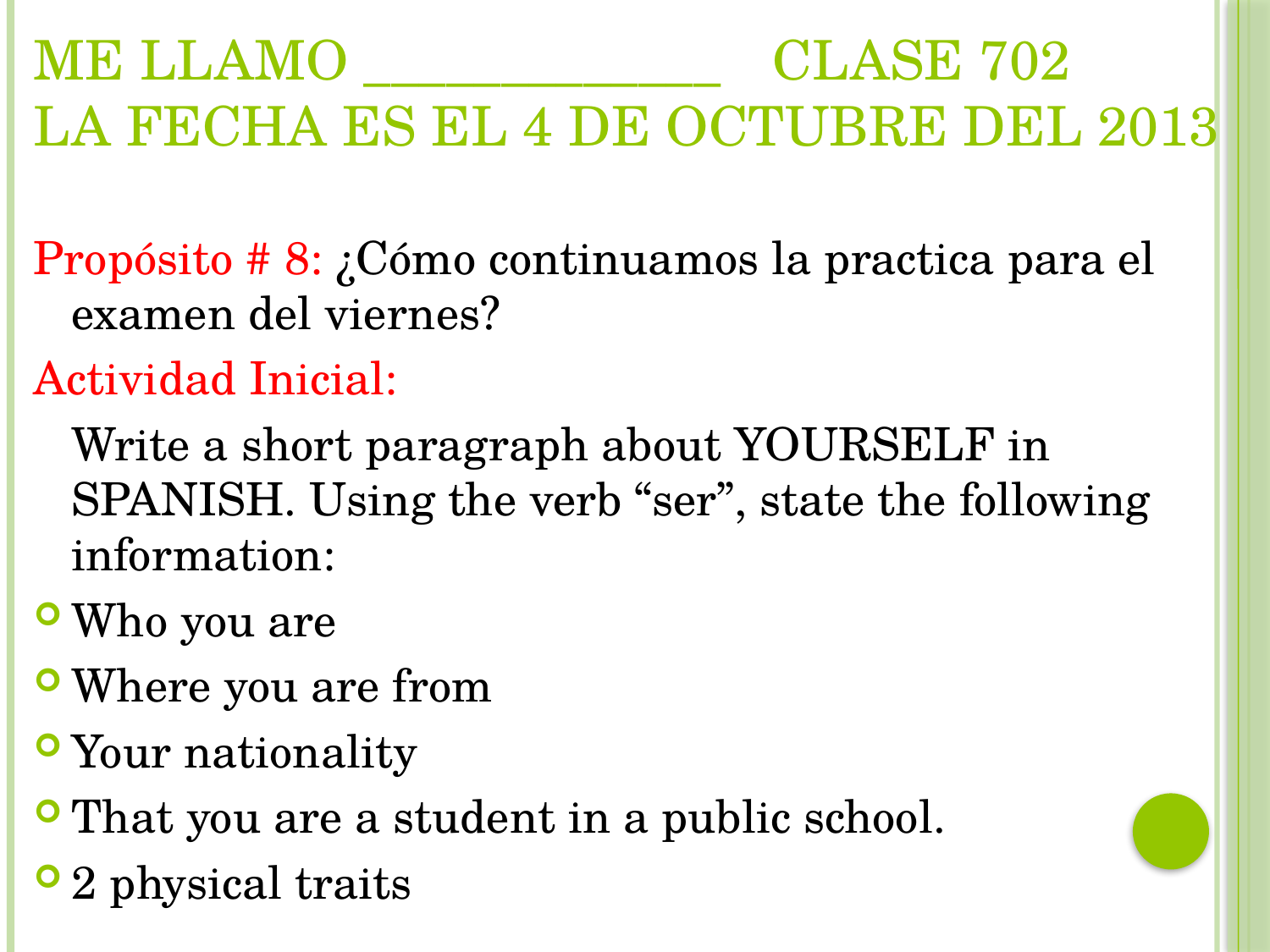

# Me llamo _____________	Clase 702 La fecha es el 4 de octubre del 2013
Propósito # 8: ¿Cómo continuamos la practica para el examen del viernes?
Actividad Inicial:
	Write a short paragraph about YOURSELF in SPANISH. Using the verb “ser”, state the following information:
Who you are
Where you are from
Your nationality
That you are a student in a public school.
2 physical traits